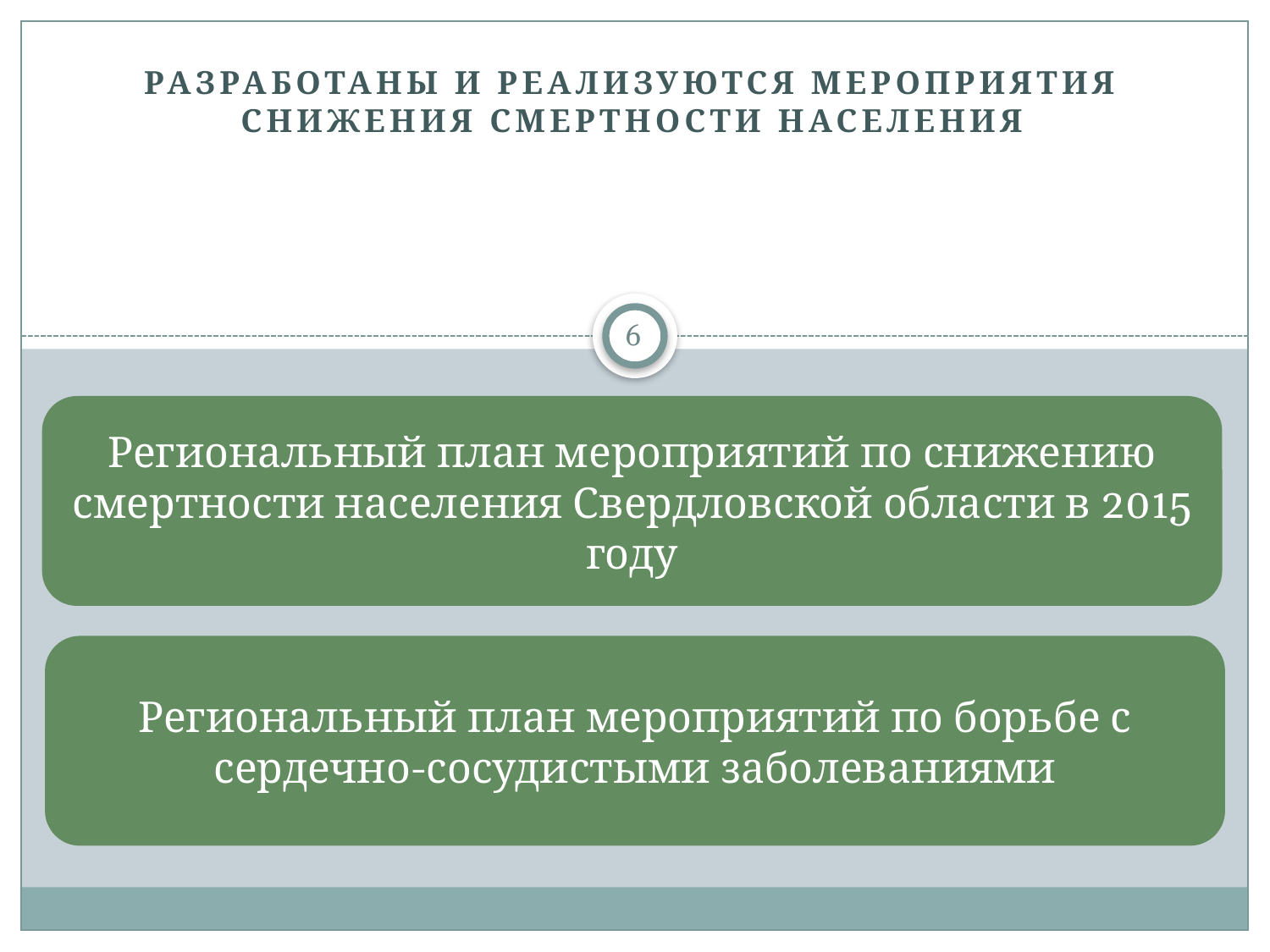

#
Разработаны и реализуются мероприятия снижения смертности населения
6
Региональный план мероприятий по снижению смертности населения Свердловской области в 2015 году
Региональный план мероприятий по борьбе с сердечно-сосудистыми заболеваниями